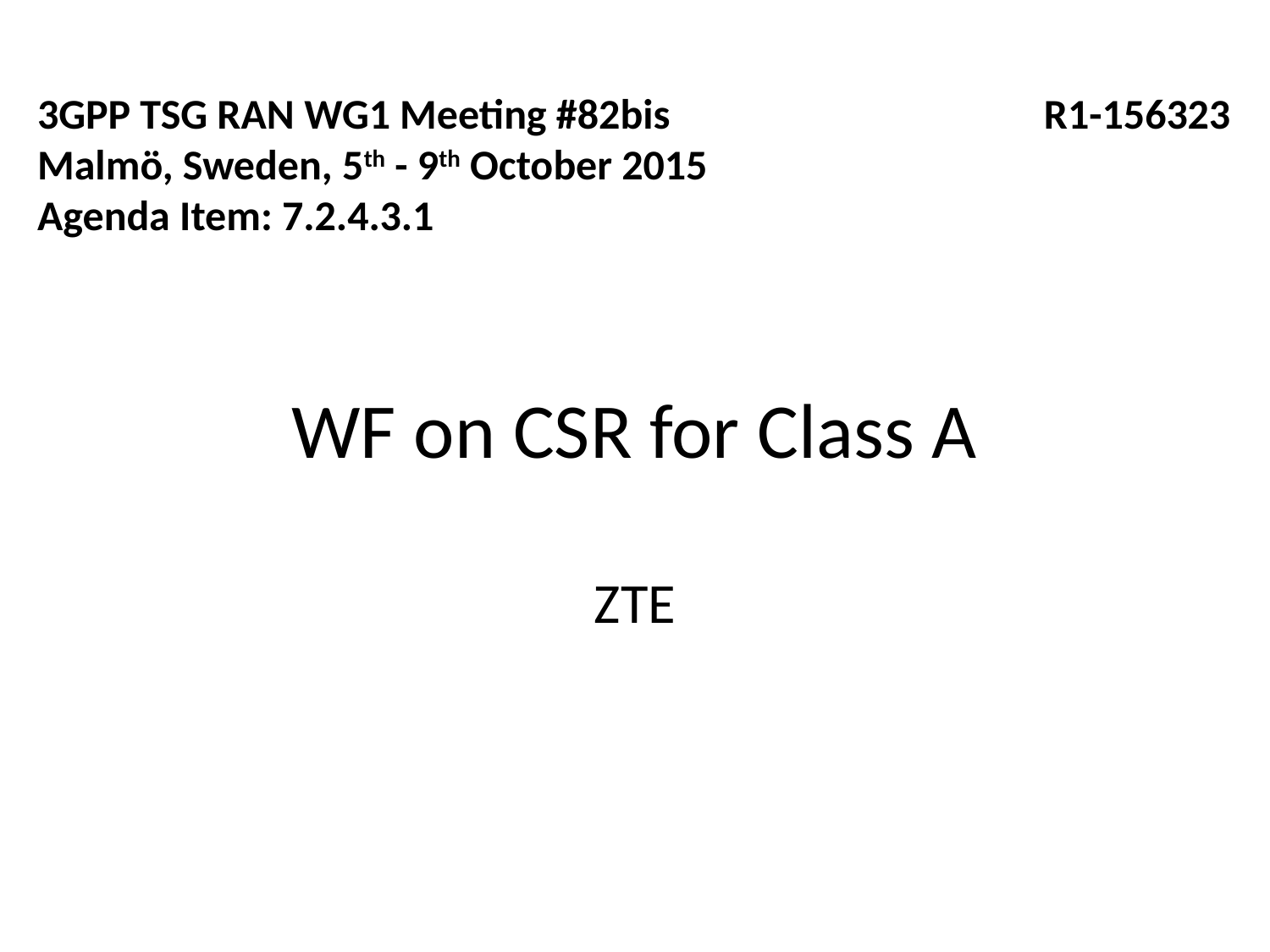

3GPP TSG RAN WG1 Meeting #82bis	                                       R1-156323
Malmö, Sweden, 5th - 9th October 2015
Agenda Item: 7.2.4.3.1
# WF on CSR for Class A
ZTE